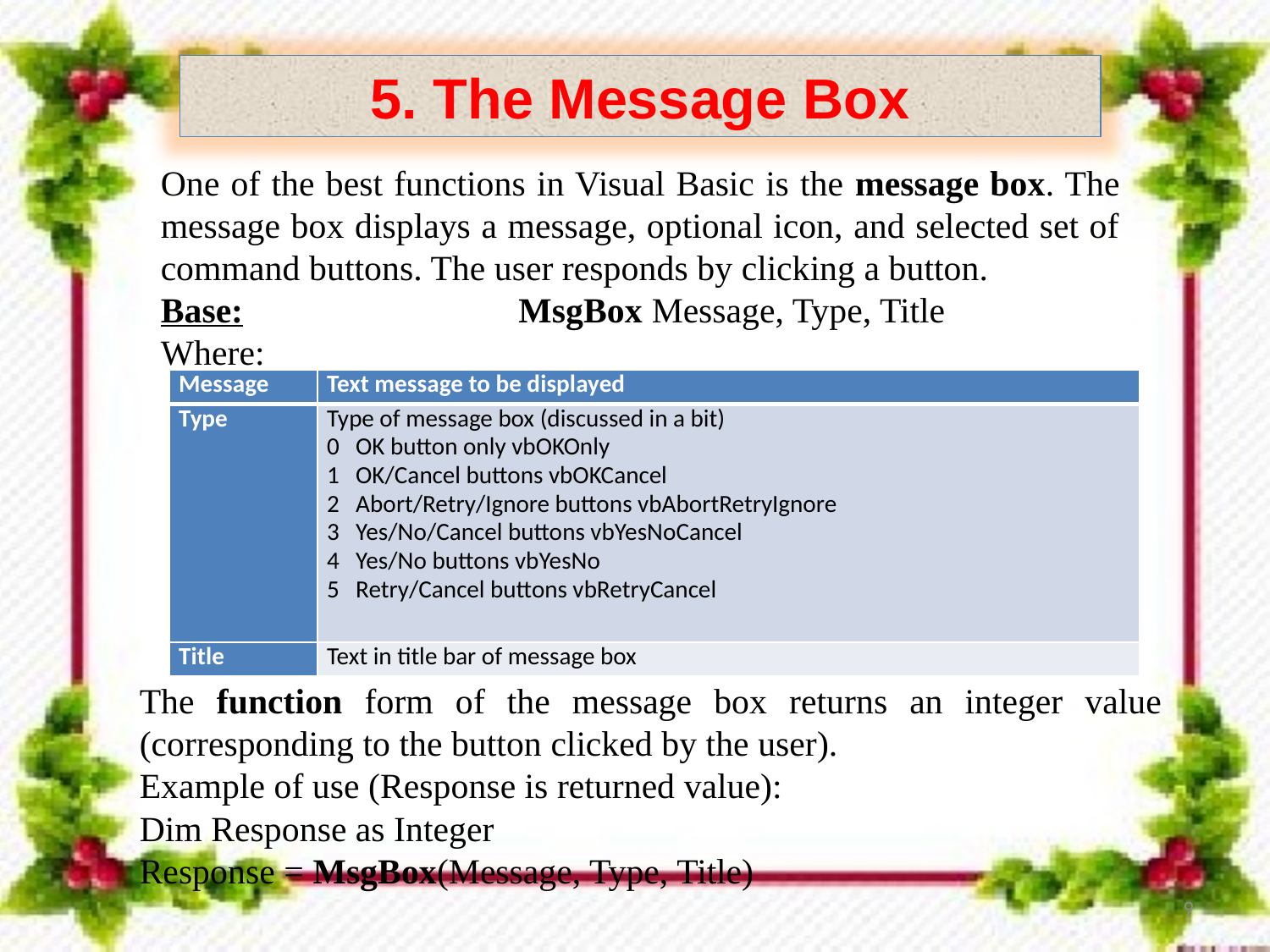

5. The Message Box
One of the best functions in Visual Basic is the message box. The message box displays a message, optional icon, and selected set of command buttons. The user responds by clicking a button.
Base:                               MsgBox Message, Type, Title
Where:
| Message | Text message to be displayed |
| --- | --- |
| Type | Type of message box (discussed in a bit) 0 OK button only vbOKOnly 1 OK/Cancel buttons vbOKCancel 2 Abort/Retry/Ignore buttons vbAbortRetryIgnore 3 Yes/No/Cancel buttons vbYesNoCancel 4 Yes/No buttons vbYesNo 5 Retry/Cancel buttons vbRetryCancel |
| Title | Text in title bar of message box |
The function form of the message box returns an integer value (corresponding to the button clicked by the user).
Example of use (Response is returned value):
Dim Response as Integer
Response = MsgBox(Message, Type, Title)
9